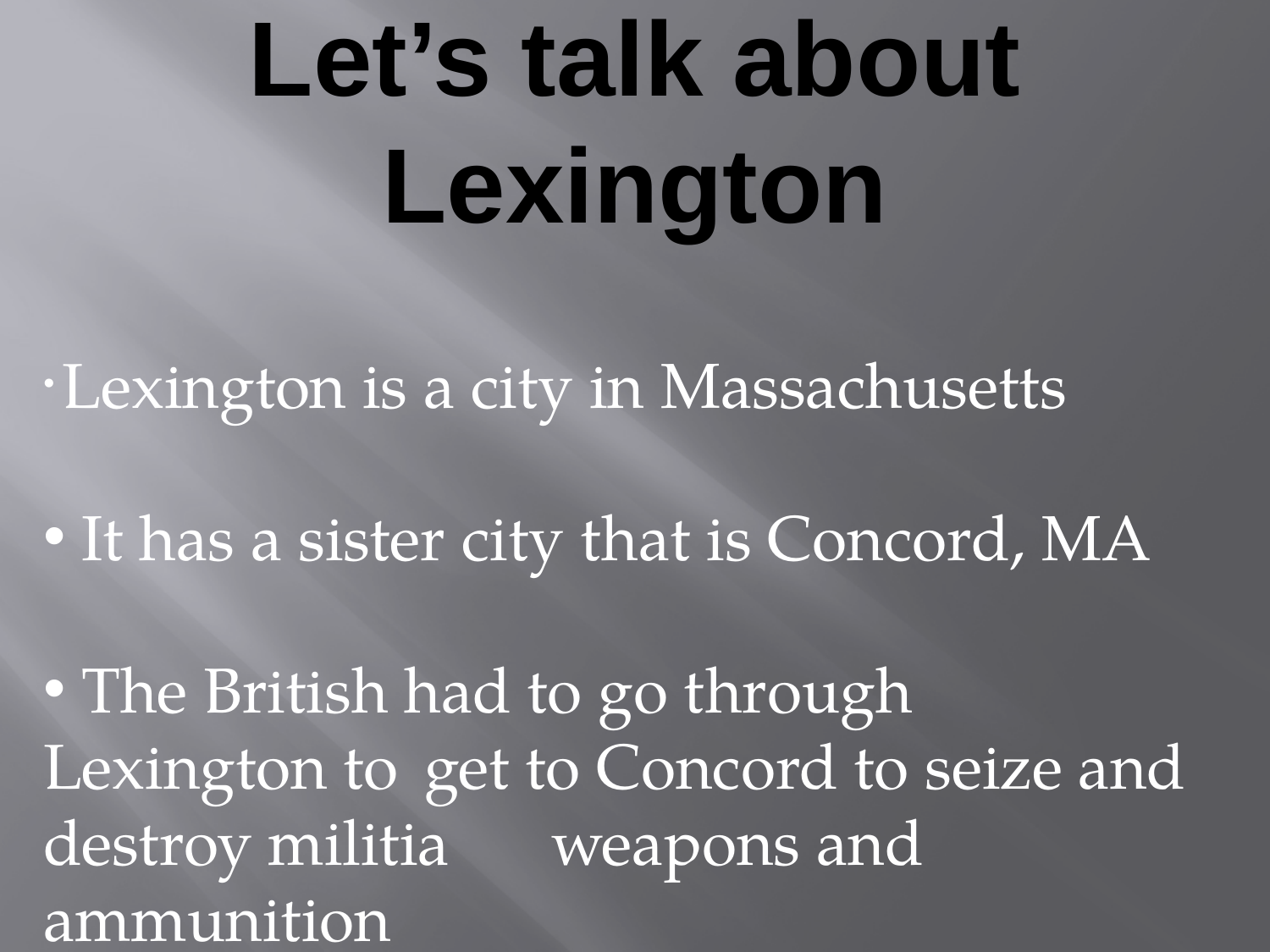

# Let’s talk about Lexington
 Lexington is a city in Massachusetts

 It has a sister city that is Concord, MA

 The British had to go through Lexington to 	get to Concord to seize and destroy militia 	weapons and ammunition